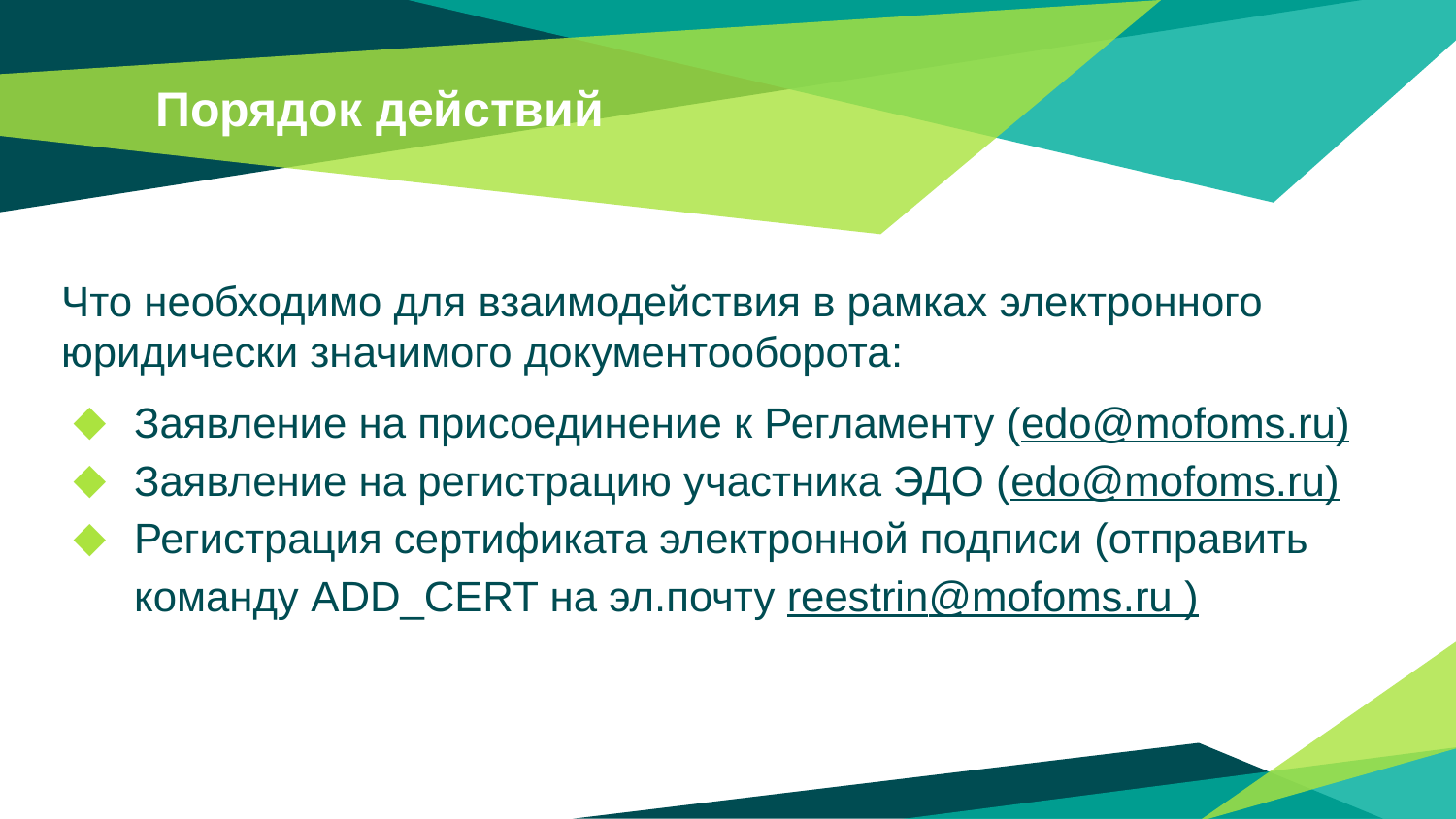

# Порядок действий
Что необходимо для взаимодействия в рамках электронного юридически значимого документооборота:
Заявление на присоединение к Регламенту (edo@mofoms.ru)
Заявление на регистрацию участника ЭДО (edo@mofoms.ru)
Регистрация сертификата электронной подписи (отправить команду ADD_CERT на эл.почту reestrin@mofoms.ru )
33